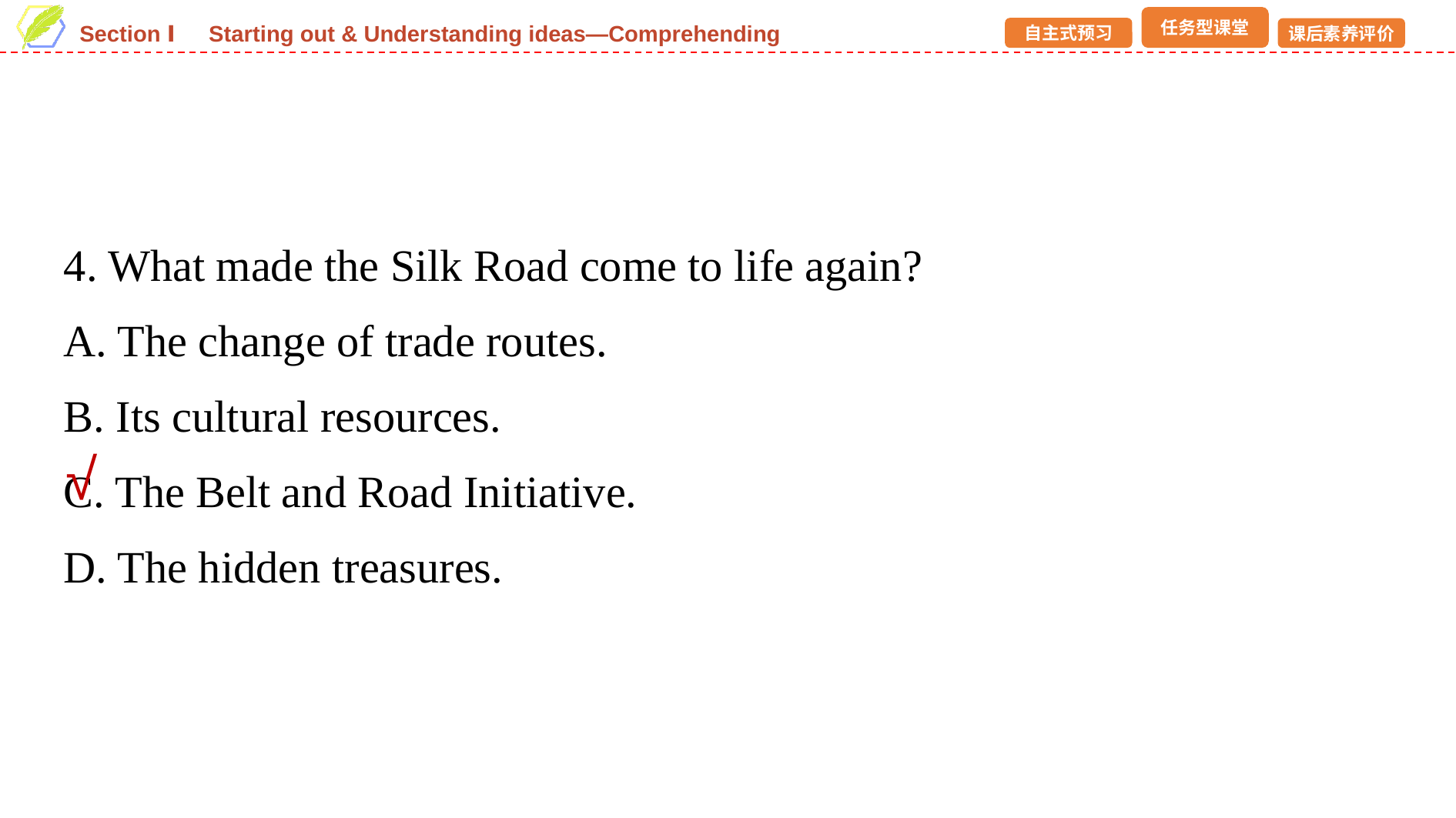

4. What made the Silk Road come to life again?
A. The change of trade routes.
B. Its cultural resources.
C. The Belt and Road Initiative.
D. The hidden treasures.
√